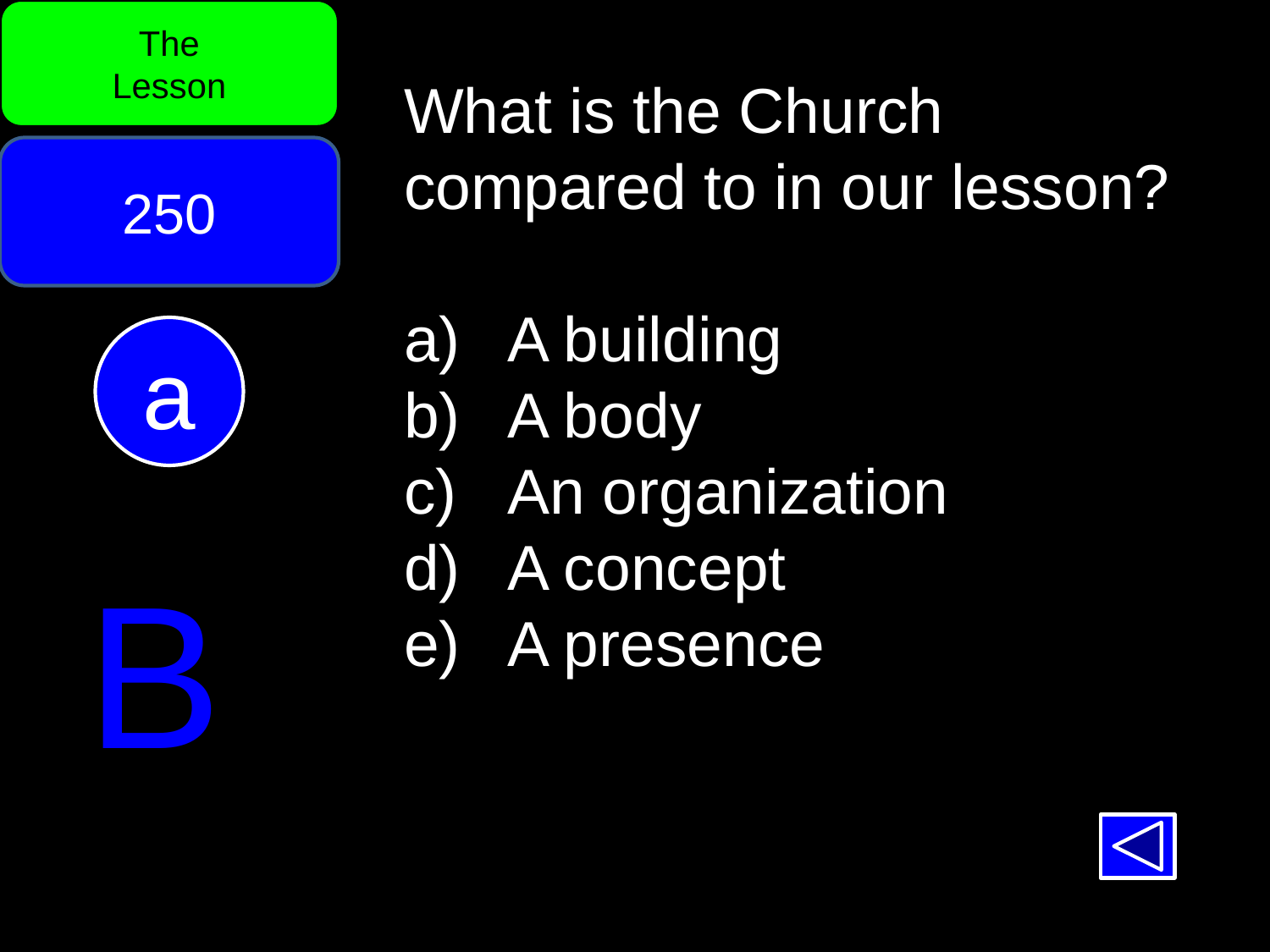

The
Lesson
What is the Church compared to in our lesson?

A building
A body
An organization
A concept
A presence
250
a
B